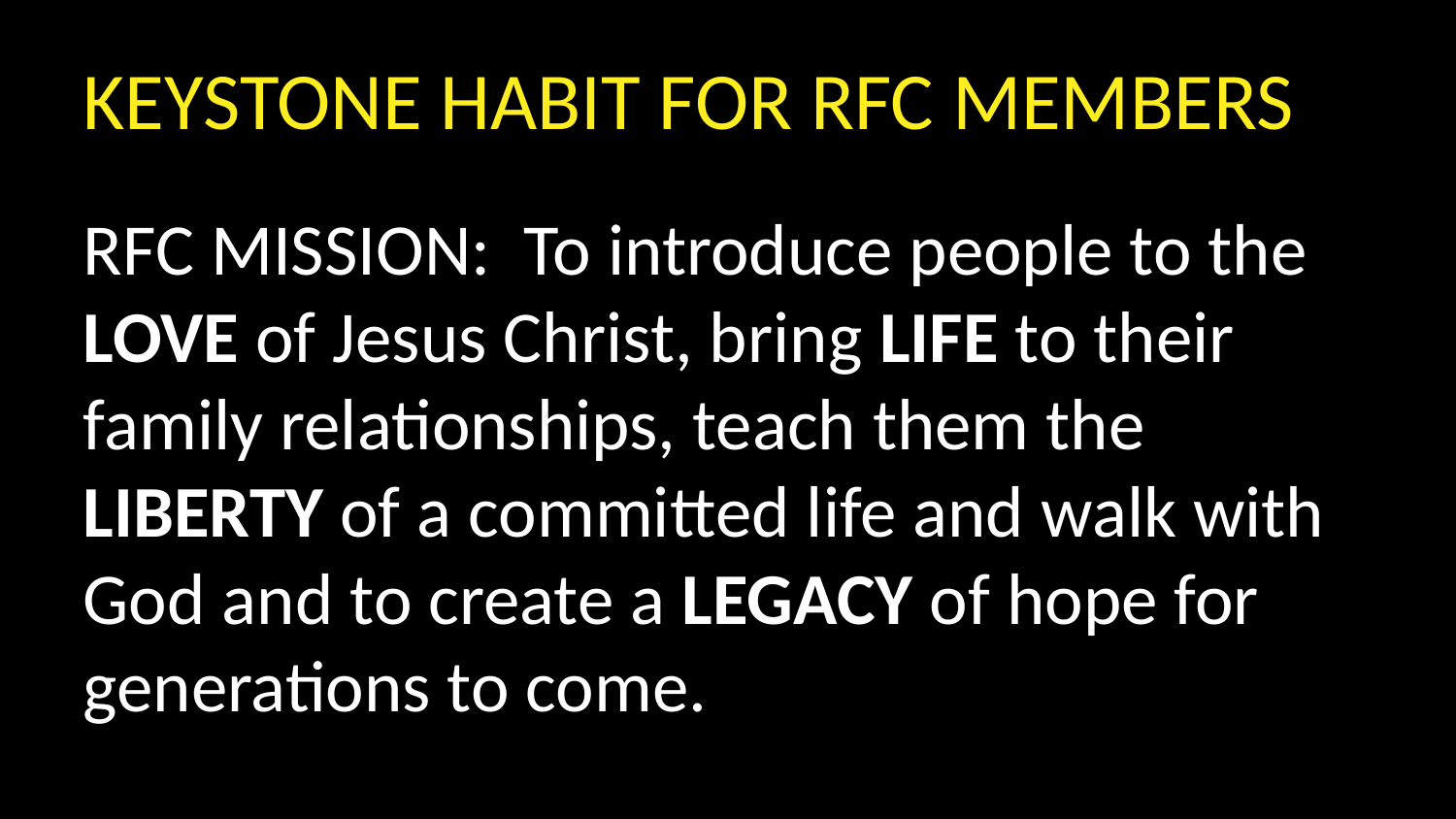

KEYSTONE HABIT FOR RFC MEMBERS
RFC MISSION:  To introduce people to the LOVE of Jesus Christ, bring LIFE to their family relationships, teach them the LIBERTY of a committed life and walk with God and to create a LEGACY of hope for generations to come.